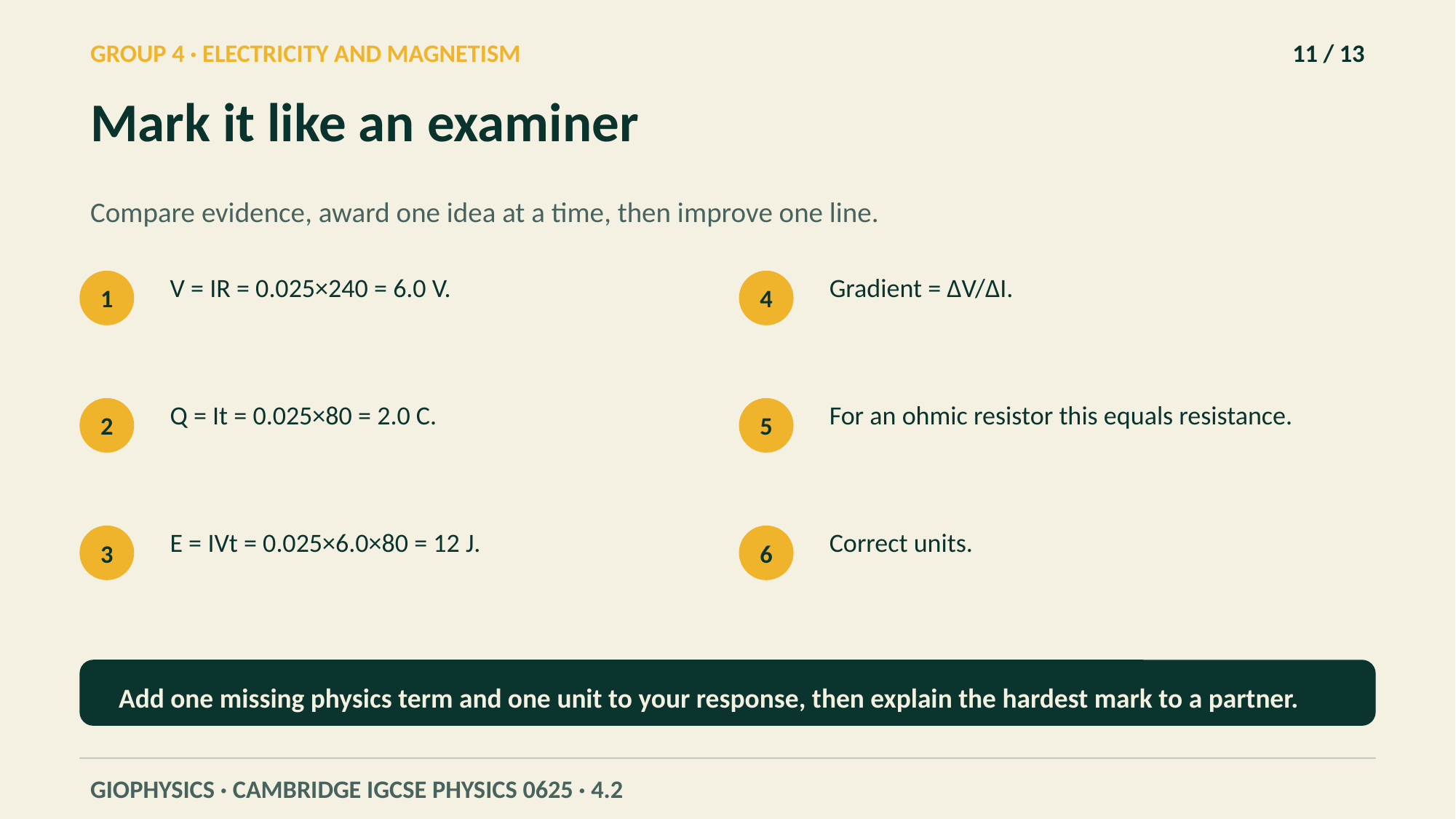

GROUP 4 · ELECTRICITY AND MAGNETISM
11 / 13
Mark it like an examiner
Compare evidence, award one idea at a time, then improve one line.
V = IR = 0.025×240 = 6.0 V.
Gradient = ΔV/ΔI.

1
4
Q = It = 0.025×80 = 2.0 C.
For an ohmic resistor this equals resistance.

2
5
E = IVt = 0.025×6.0×80 = 12 J.
Correct units.

3
6

Add one missing physics term and one unit to your response, then explain the hardest mark to a partner.

GIOPHYSICS · CAMBRIDGE IGCSE PHYSICS 0625 · 4.2